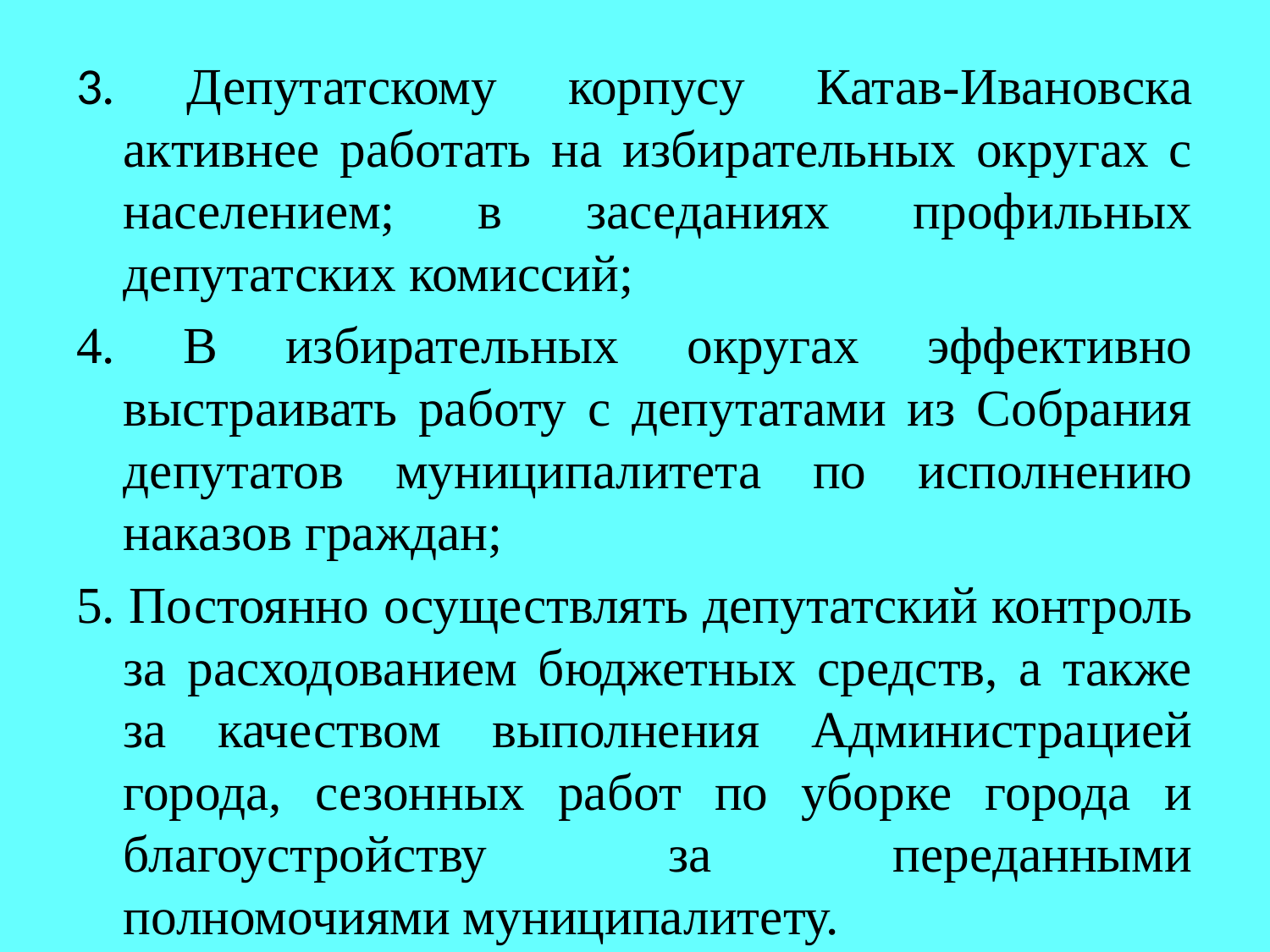

3. Депутатскому корпусу Катав-Ивановска активнее работать на избирательных округах с населением; в заседаниях профильных депутатских комиссий;
4. В избирательных округах эффективно выстраивать работу с депутатами из Собрания депутатов муниципалитета по исполнению наказов граждан;
5. Постоянно осуществлять депутатский контроль за расходованием бюджетных средств, а также за качеством выполнения Администрацией города, сезонных работ по уборке города и благоустройству за переданными полномочиями муниципалитету.